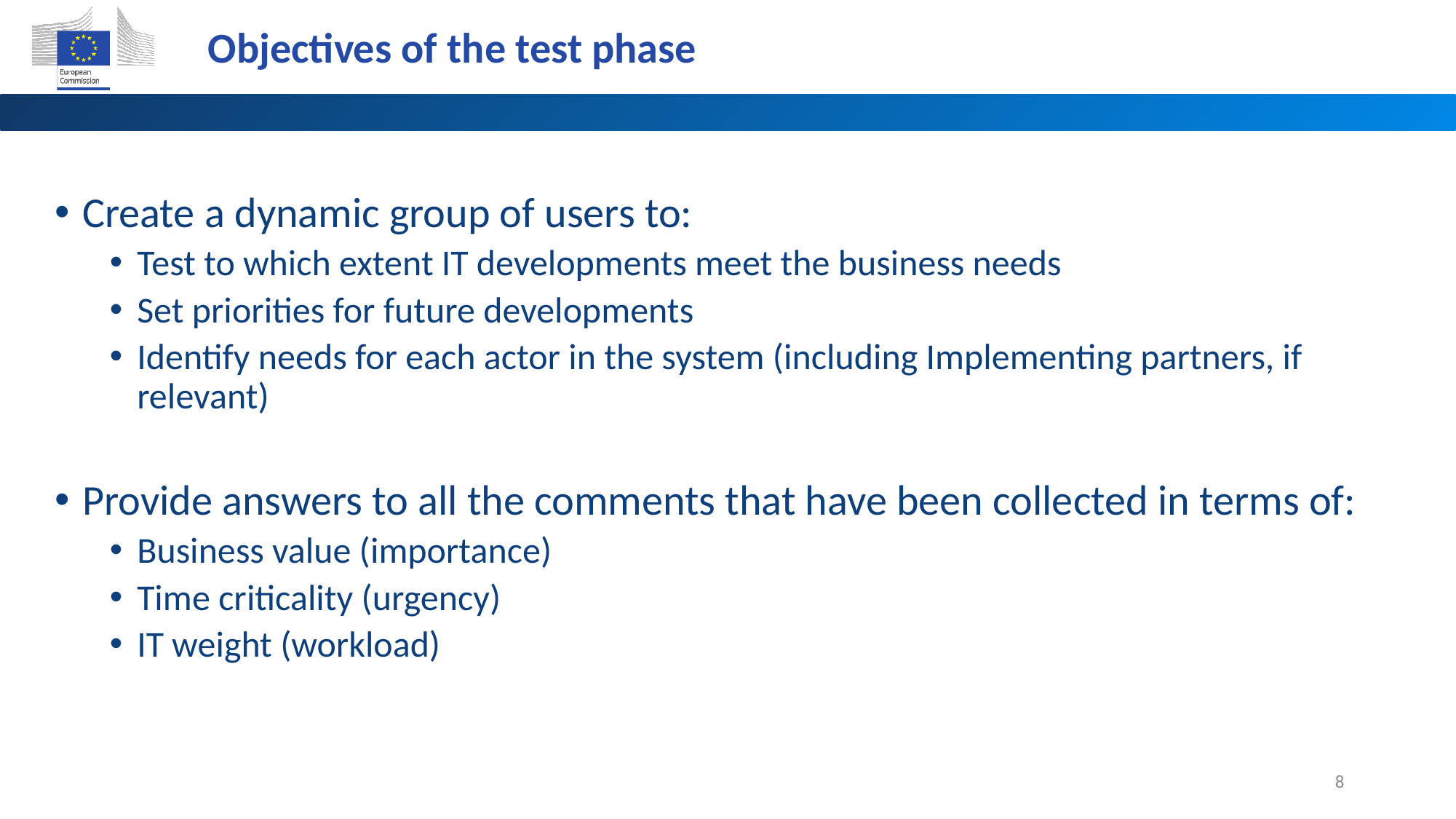

Objectives of the test phase
Create a dynamic group of users to:
Test to which extent IT developments meet the business needs
Set priorities for future developments
Identify needs for each actor in the system (including Implementing partners, if relevant)

Provide answers to all the comments that have been collected in terms of:
Business value (importance)
Time criticality (urgency)
IT weight (workload)
8